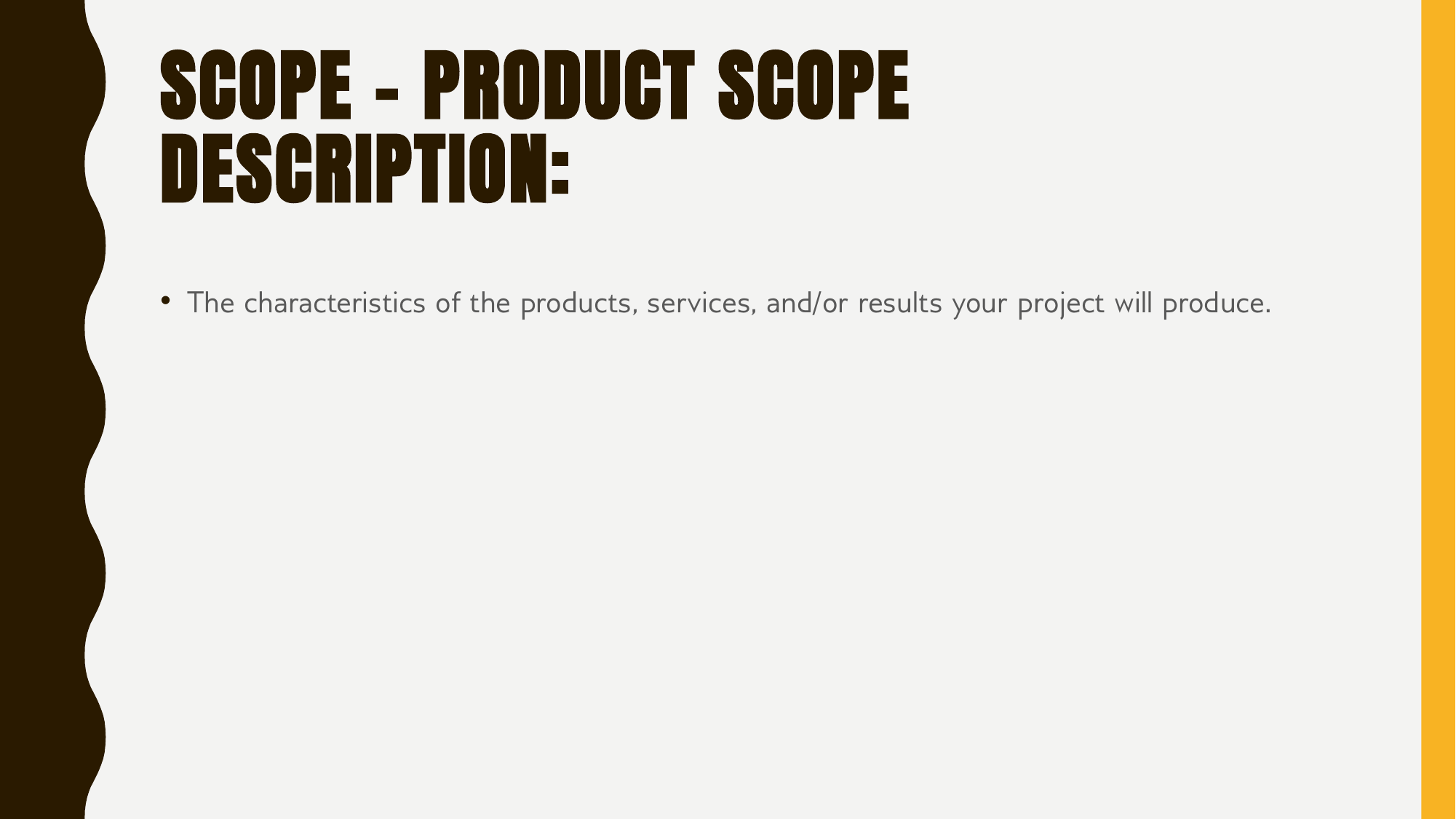

# Scope - Product scope description:
The characteristics of the products, services, and/or results your project will produce.